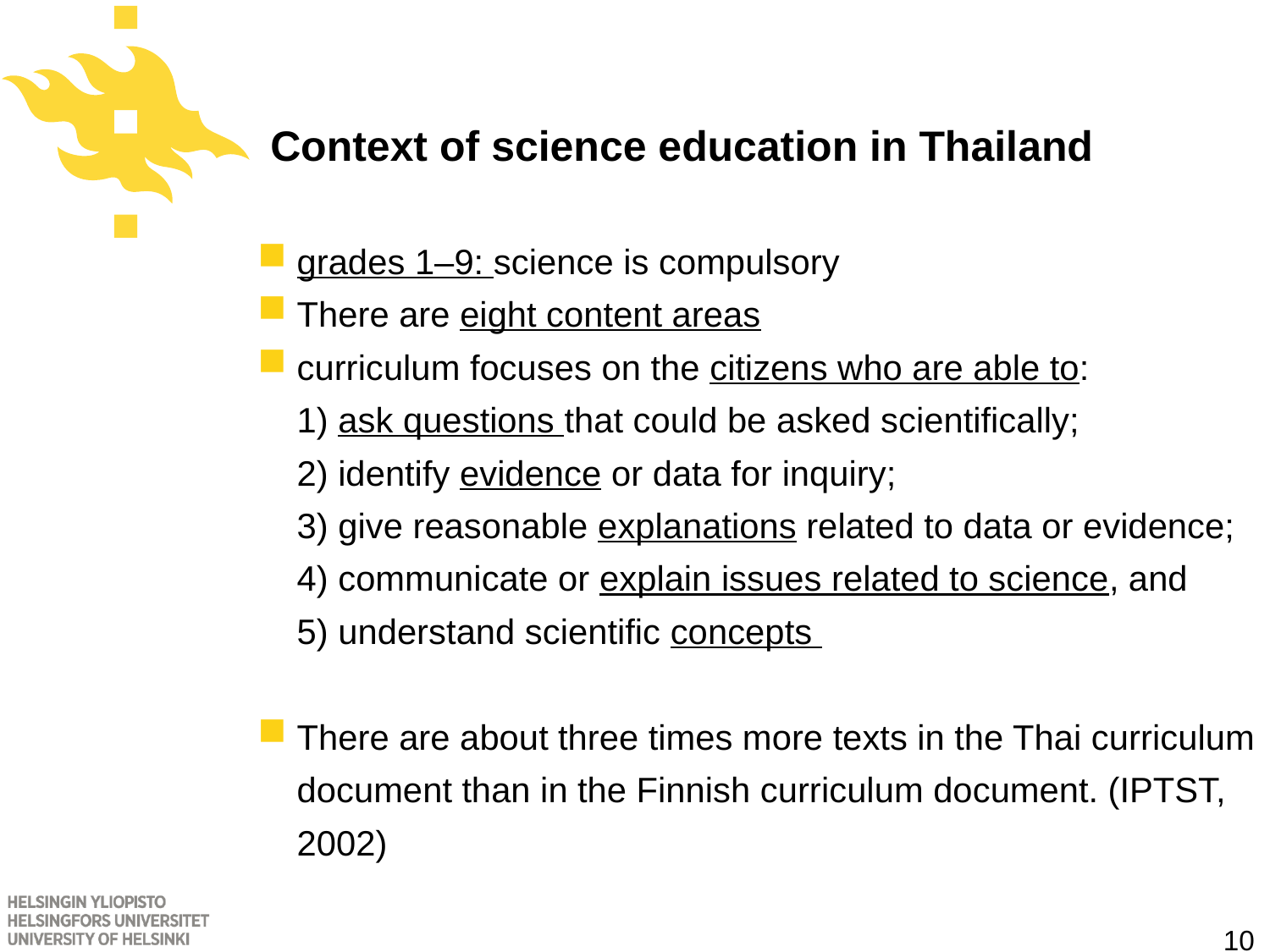

# Context of science education in Thailand
grades 1–9: science is compulsory
There are eight content areas
curriculum focuses on the citizens who are able to:
1) ask questions that could be asked scientifically;
2) identify evidence or data for inquiry;
3) give reasonable explanations related to data or evidence;
4) communicate or explain issues related to science, and
5) understand scientific concepts

There are about three times more texts in the Thai curriculum document than in the Finnish curriculum document. (IPTST, 2002)
10